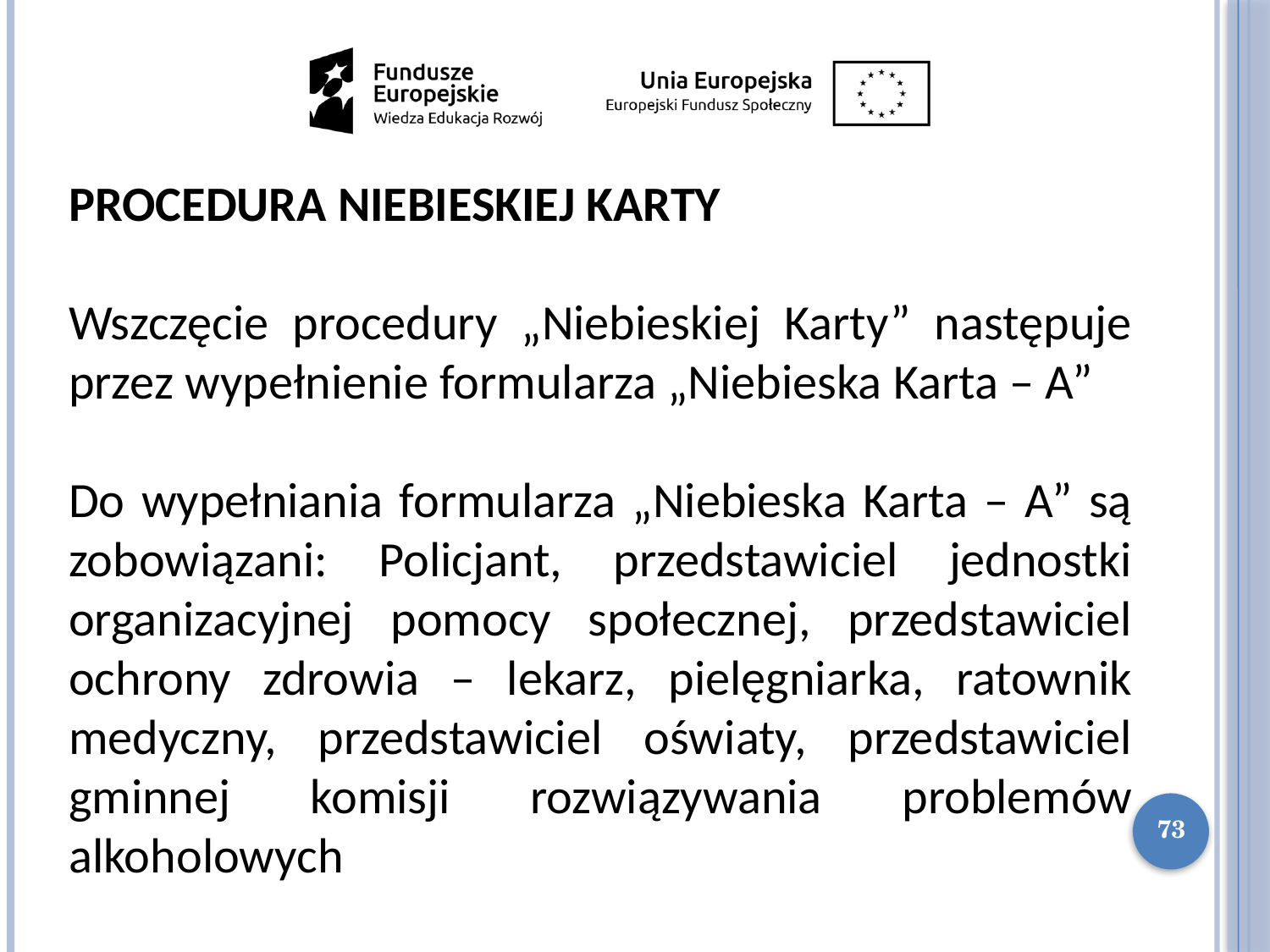

PROCEDURA NIEBIESKIEJ KARTY

Wszczęcie procedury „Niebieskiej Karty” następuje przez wypełnienie formularza „Niebieska Karta – A”

Do wypełniania formularza „Niebieska Karta – A” są zobowiązani: Policjant, przedstawiciel jednostki organizacyjnej pomocy społecznej, przedstawiciel ochrony zdrowia – lekarz, pielęgniarka, ratownik medyczny, przedstawiciel oświaty, przedstawiciel gminnej komisji rozwiązywania problemów alkoholowych
73